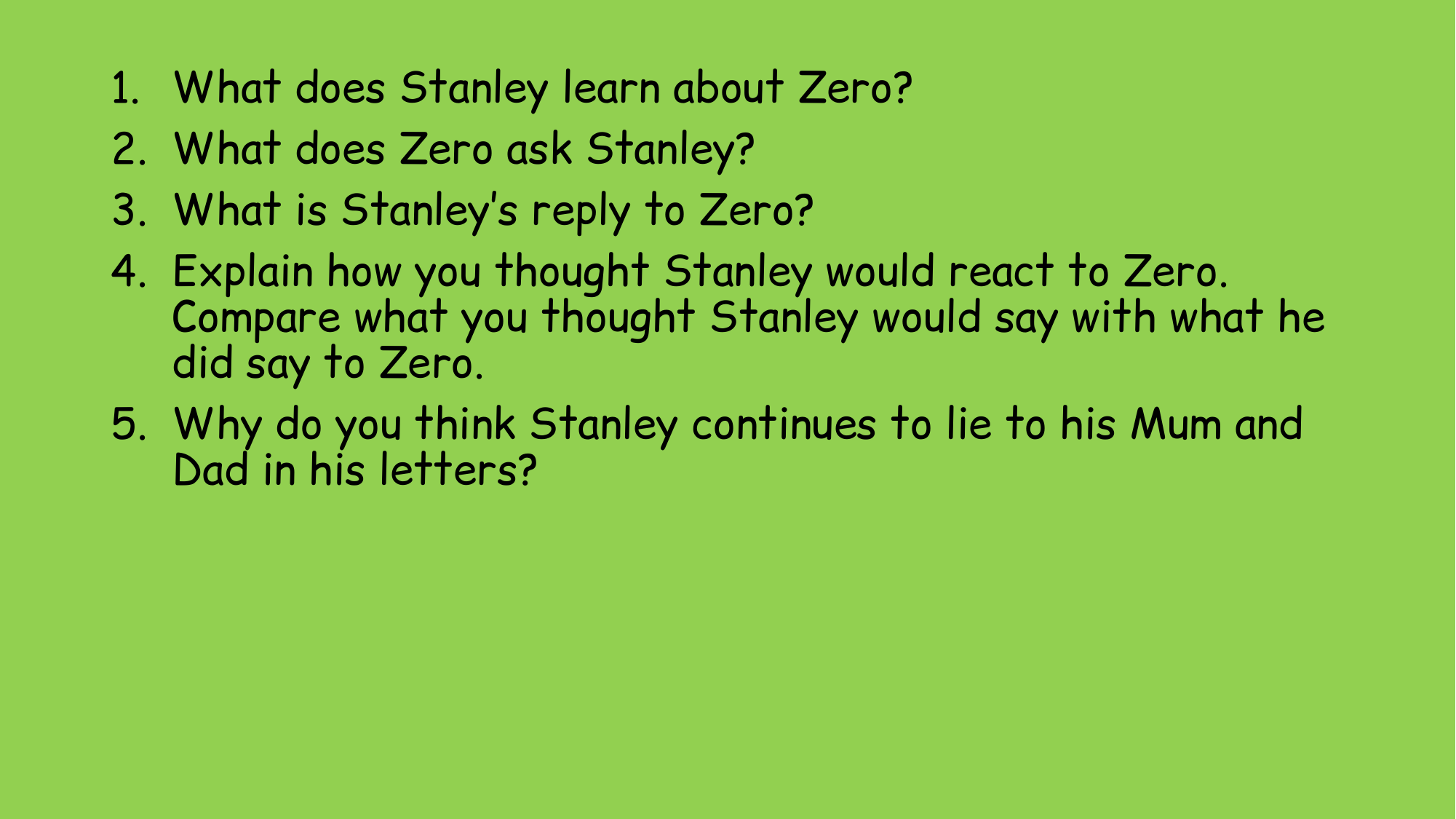

What does Stanley learn about Zero?
What does Zero ask Stanley?
What is Stanley’s reply to Zero?
Explain how you thought Stanley would react to Zero. Compare what you thought Stanley would say with what he did say to Zero.
Why do you think Stanley continues to lie to his Mum and Dad in his letters?